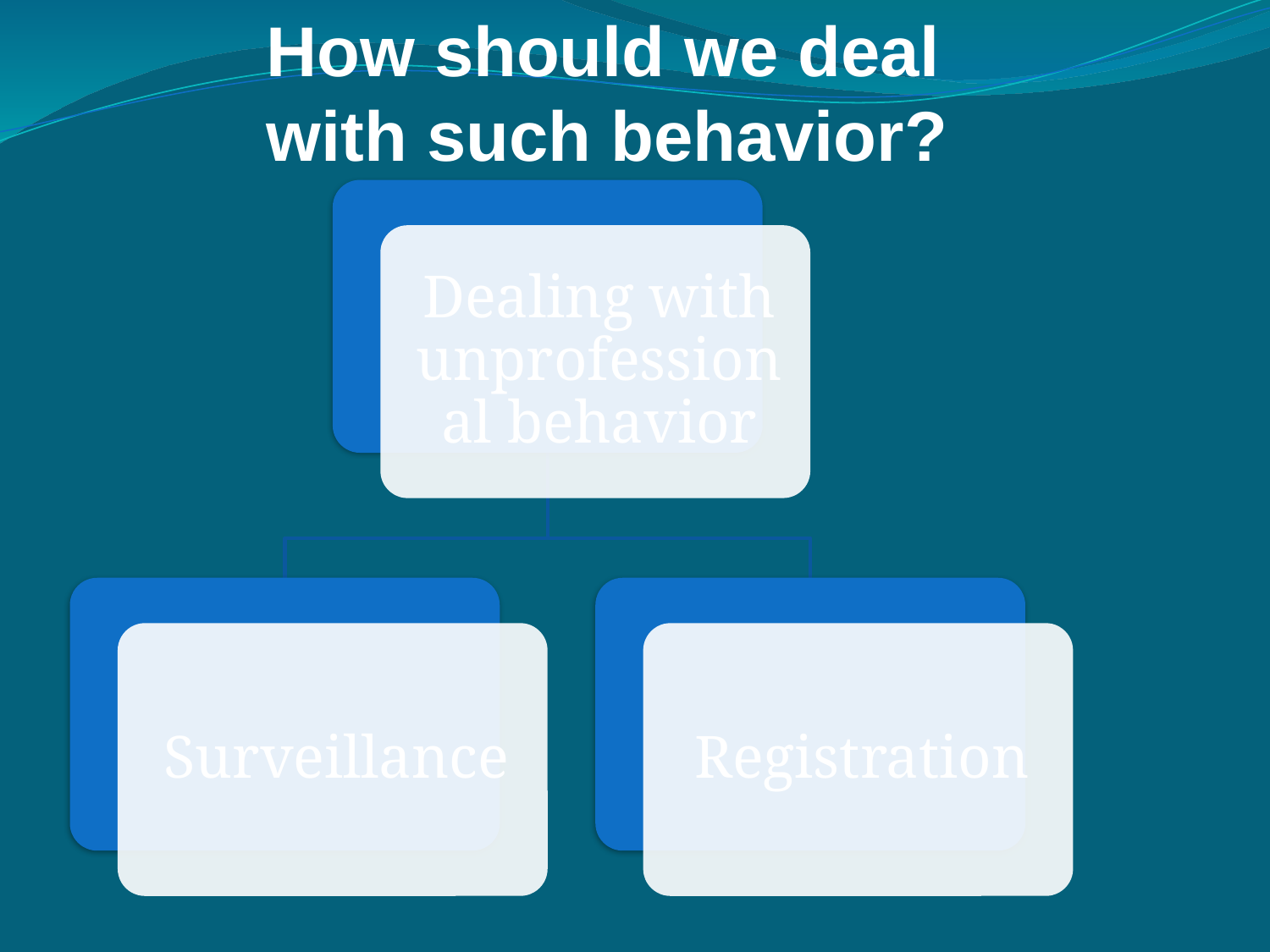

How should we deal with such behavior?
Dealing with unprofessional behavior
Surveillance
Registration
#